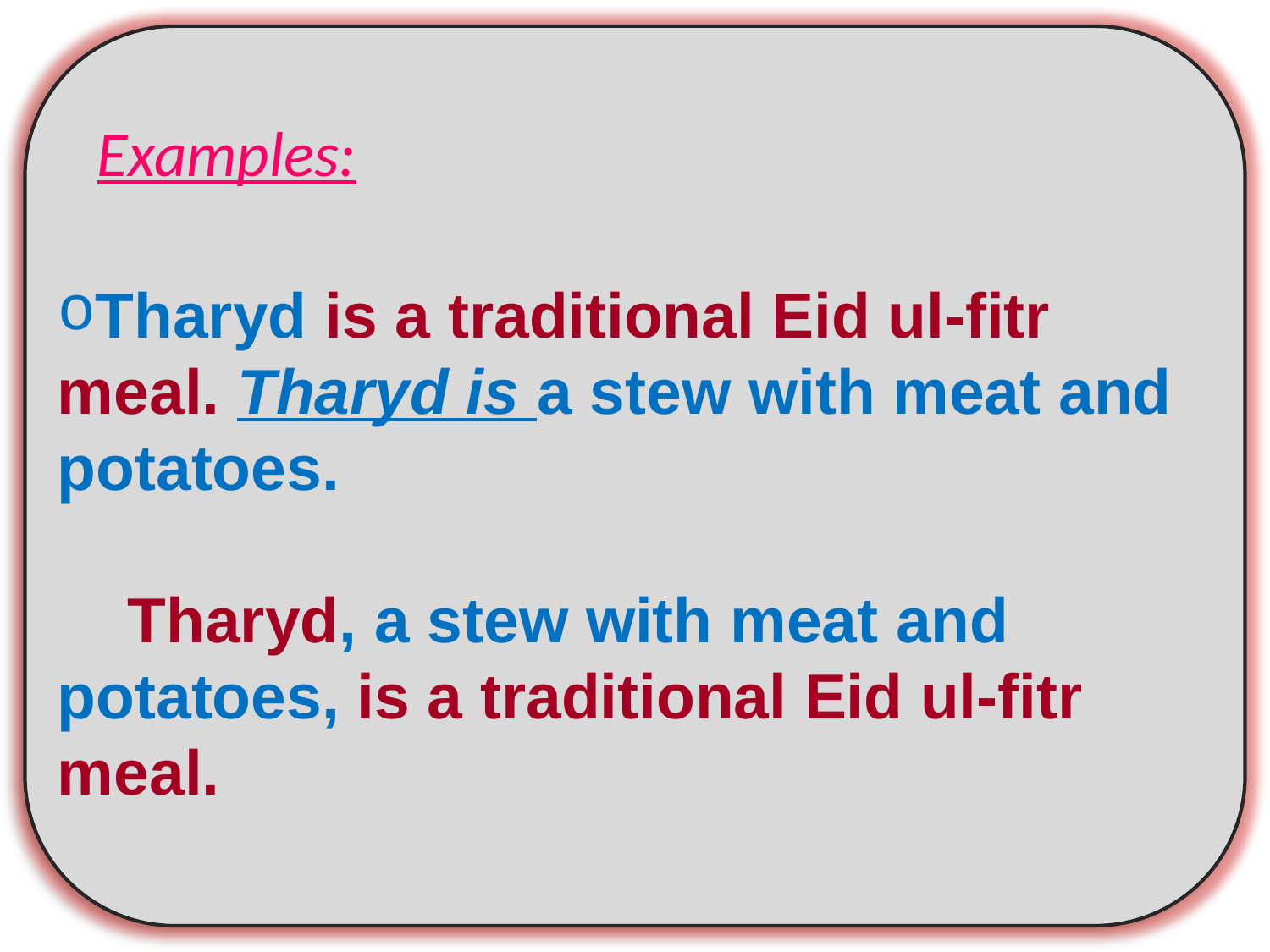

Examples:
Tharyd is a traditional Eid ul-fitr meal. Tharyd is a stew with meat and potatoes.

    Tharyd, a stew with meat and potatoes, is a traditional Eid ul-fitr meal.